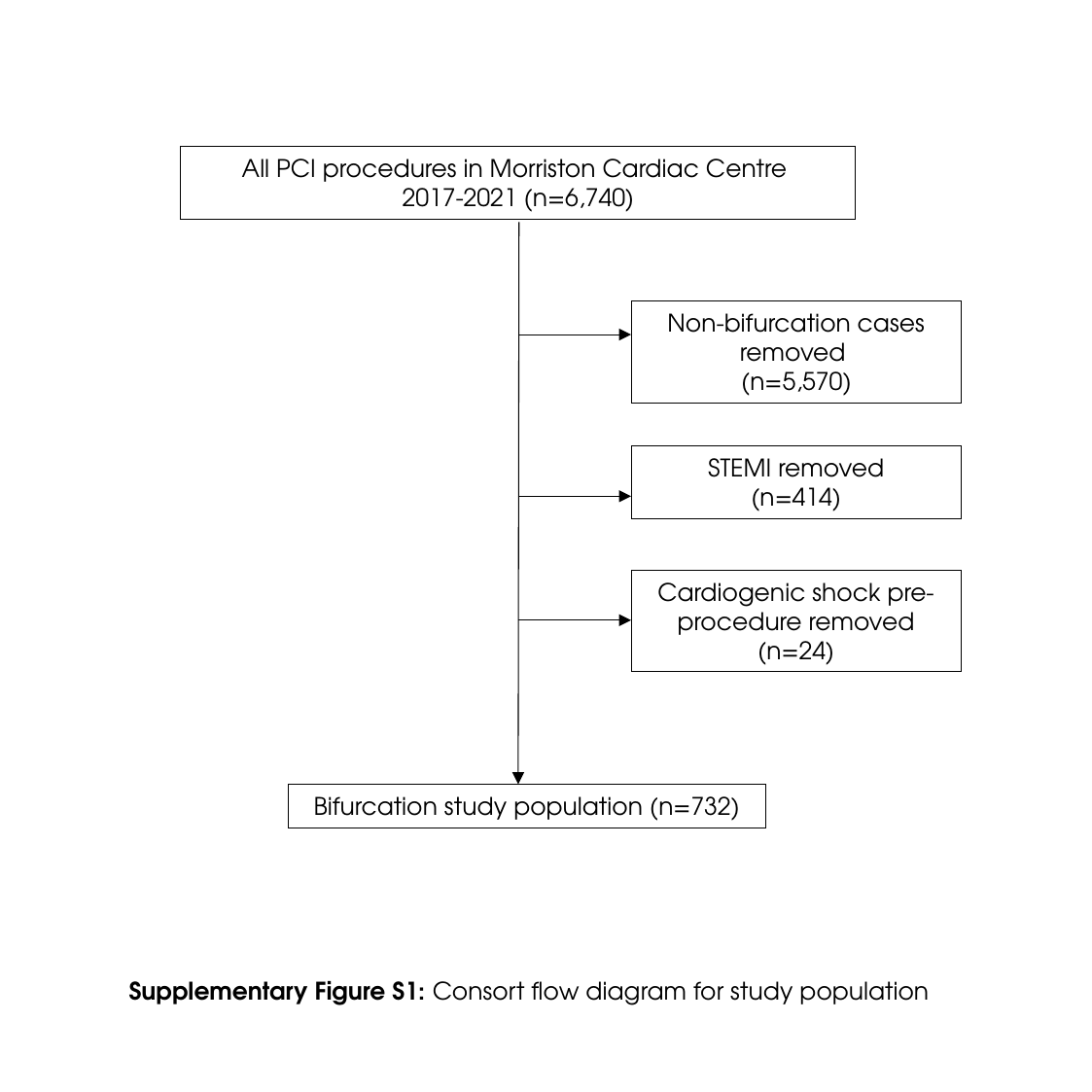

All PCI procedures in Morriston Cardiac Centre
2017-2021 (n=6,740)
Non-bifurcation cases removed
(n=5,570)
STEMI removed
(n=414)
Cardiogenic shock pre-procedure removed
(n=24)
Bifurcation study population (n=732)
Supplementary Figure S1: Consort flow diagram for study population